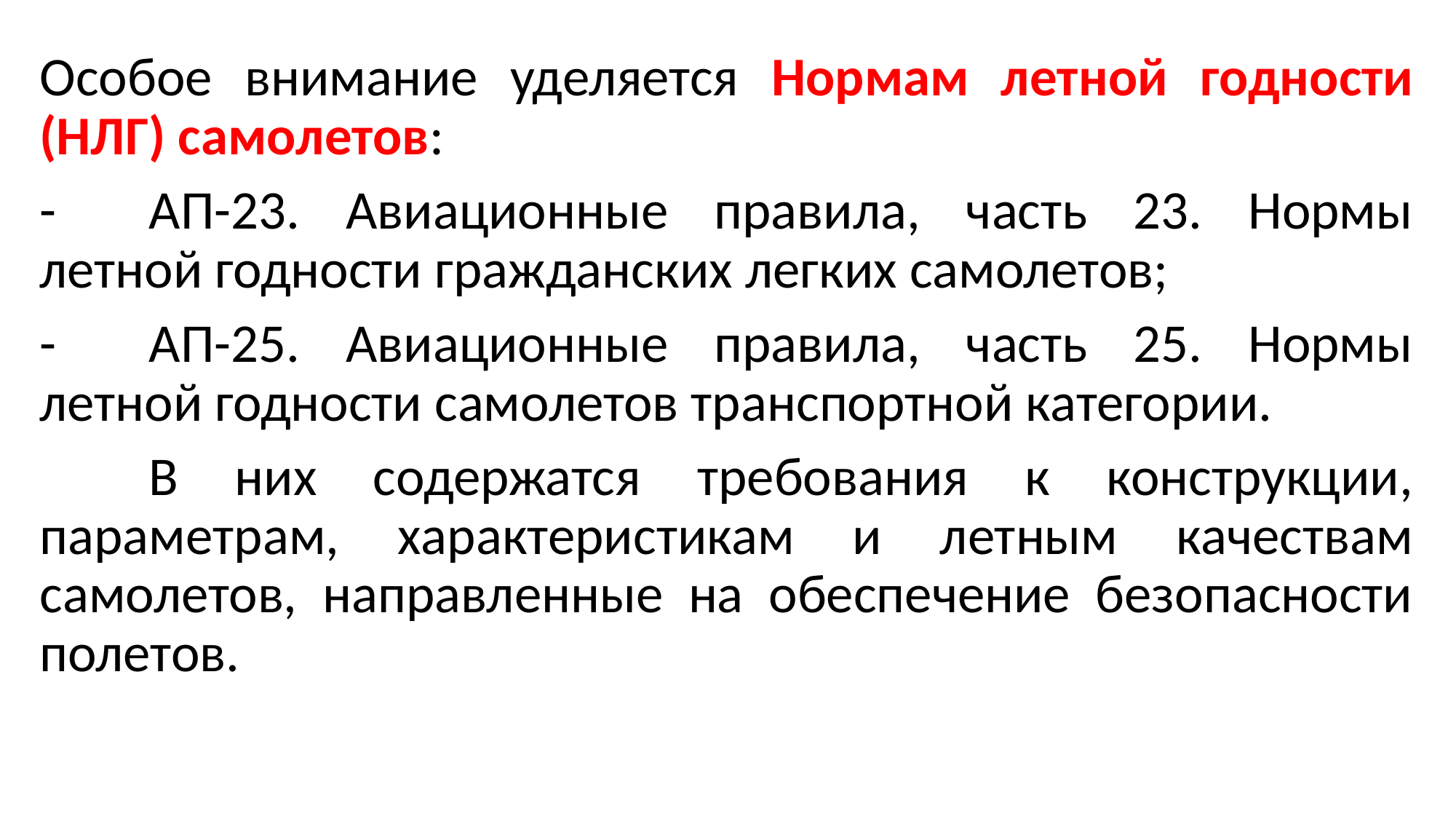

Особое внимание уделяется Нормам летной годности (НЛГ) самолетов:
-	АП-23. Авиационные правила, часть 23. Нормы летной годности гражданских легких самолетов;
-	АП-25. Авиационные правила, часть 25. Нормы летной годности самолетов транспортной категории.
	В них содержатся требования к конструкции, параметрам, характеристикам и летным качествам самолетов, направленные на обеспечение безопасности полетов.